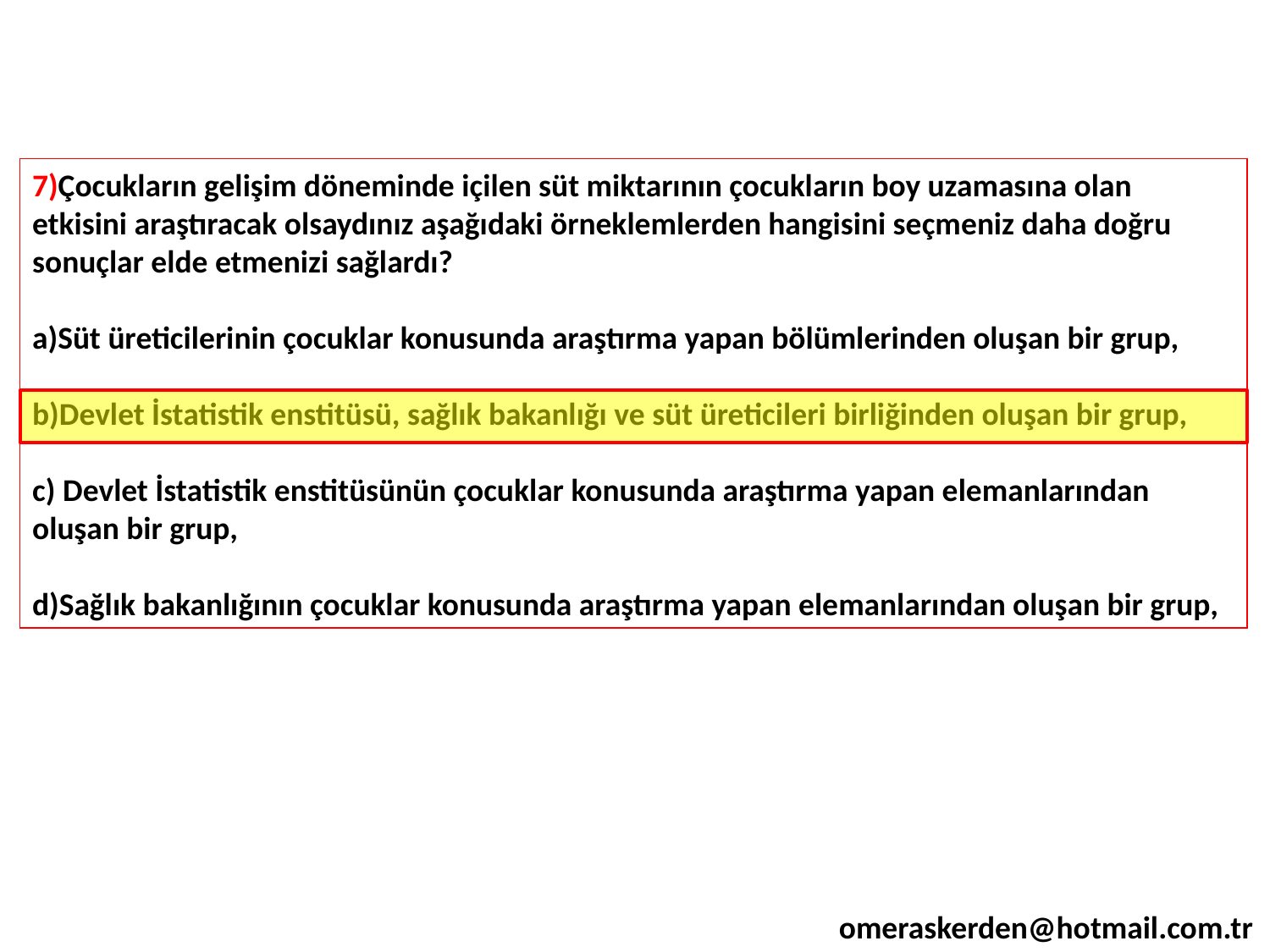

7)Çocukların gelişim döneminde içilen süt miktarının çocukların boy uzamasına olan etkisini araştıracak olsaydınız aşağıdaki örneklemlerden hangisini seçmeniz daha doğru sonuçlar elde etmenizi sağlardı?

a)Süt üreticilerinin çocuklar konusunda araştırma yapan bölümlerinden oluşan bir grup,

b)Devlet İstatistik enstitüsü, sağlık bakanlığı ve süt üreticileri birliğinden oluşan bir grup,

c) Devlet İstatistik enstitüsünün çocuklar konusunda araştırma yapan elemanlarından oluşan bir grup,

d)Sağlık bakanlığının çocuklar konusunda araştırma yapan elemanlarından oluşan bir grup,

omeraskerden@hotmail.com.tr